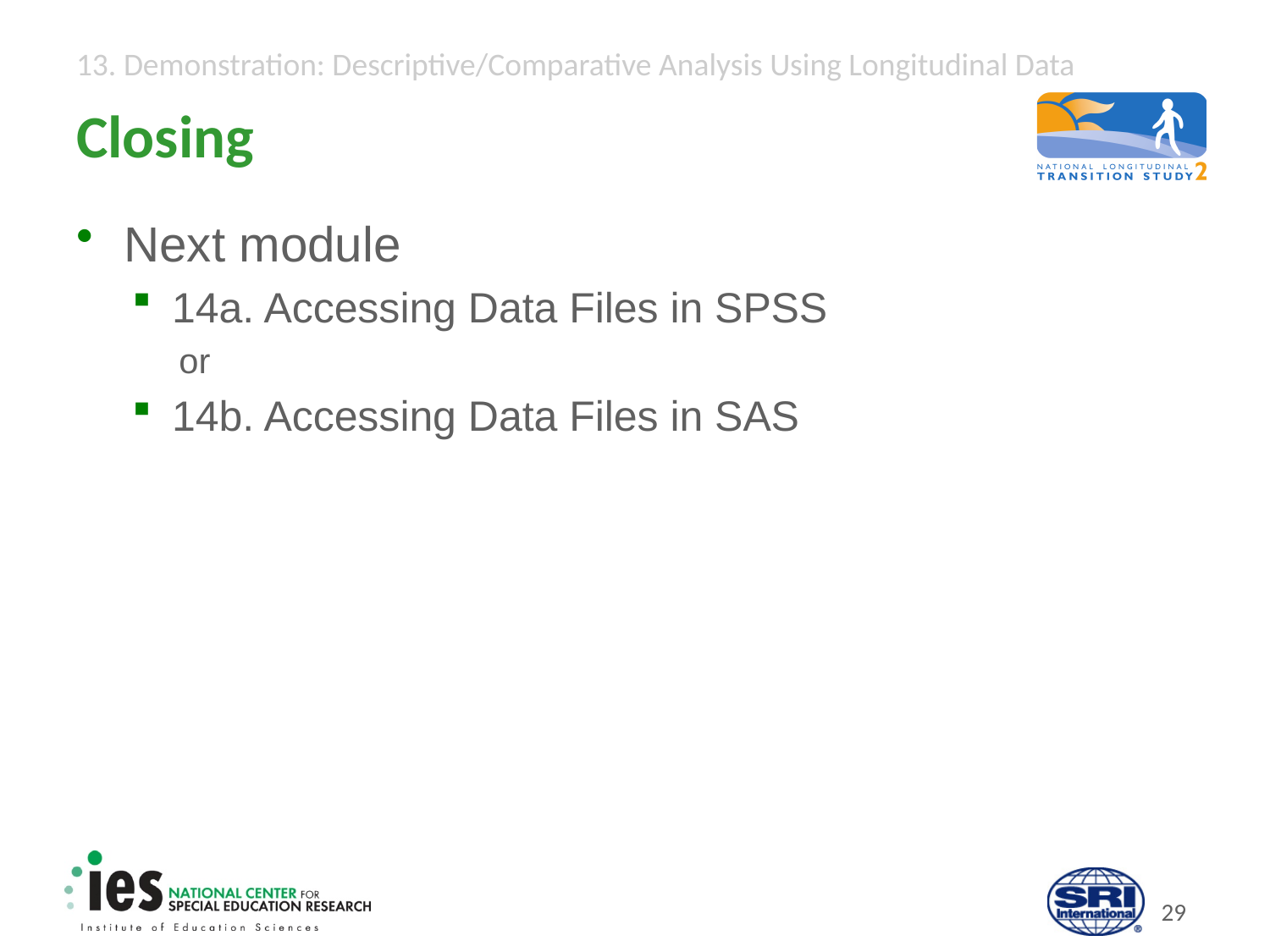

# Closing
Next module
14a. Accessing Data Files in SPSS
or
14b. Accessing Data Files in SAS

29